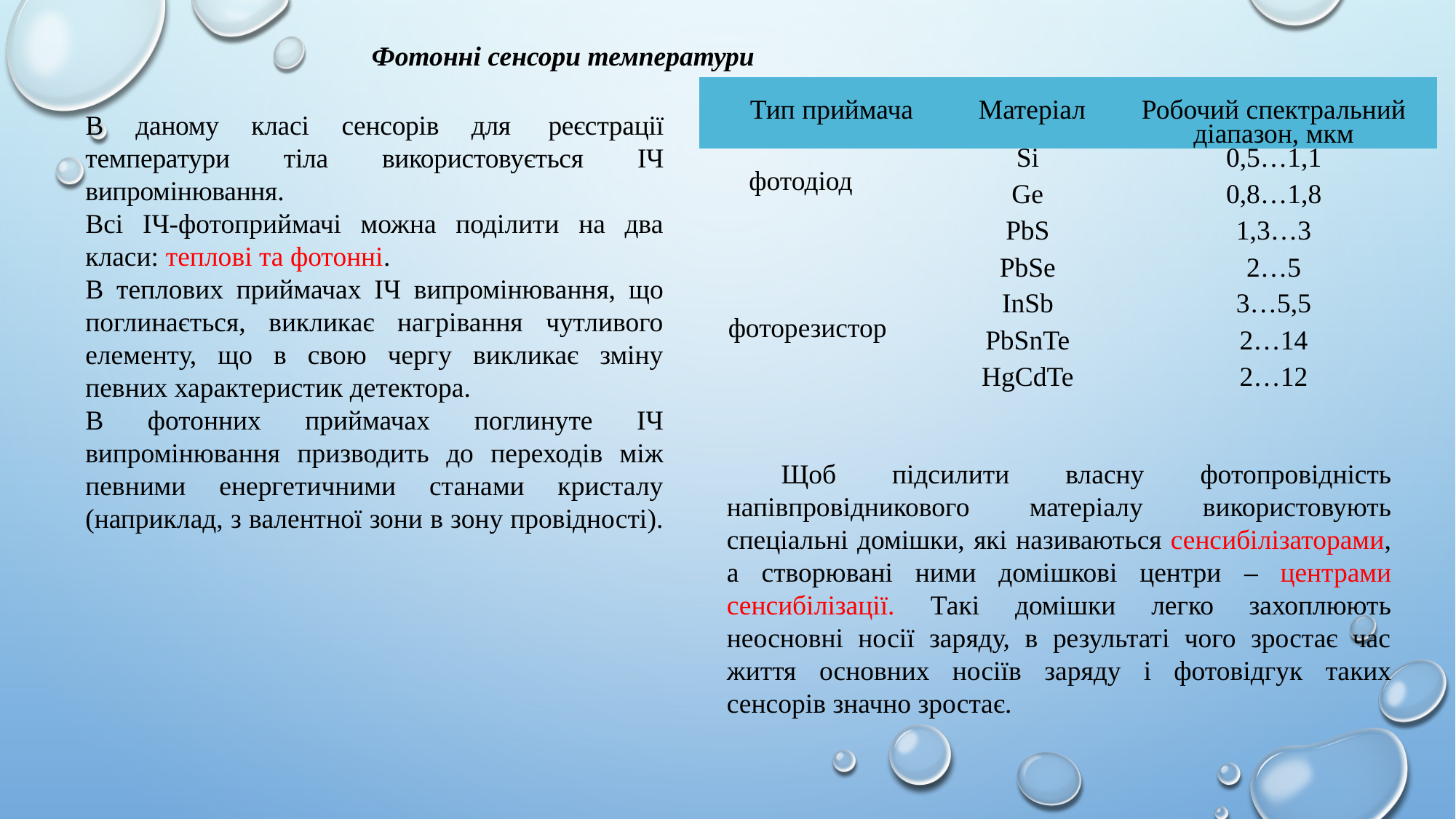

Фотонні сенсори температури
| Тип приймача | Матеріал | Робочий спектральний діапазон, мкм |
| --- | --- | --- |
| фотодіод | Si | 0,5…1,1 |
|  | Ge | 0,8…1,8 |
| фоторезистор | PbS | 1,3…3 |
|  | PbSe | 2…5 |
|  | InSb | 3…5,5 |
|  | PbSnTe | 2…14 |
|  | HgCdTe | 2…12 |
В даному класі сенсорів для реєстрації температури тіла використовується ІЧ випромінювання.
Всі ІЧ-фотоприймачі можна поділити на два класи: теплові та фотонні.
В теплових приймачах ІЧ випромінювання, що поглинається, викликає нагрівання чутливого елементу, що в свою чергу викликає зміну певних характеристик детектора.
В фотонних приймачах поглинуте ІЧ випромінювання призводить до переходів між певними енергетичними станами кристалу (наприклад, з валентної зони в зону провідності).
Щоб підсилити власну фотопровідність напівпровідникового матеріалу використовують спеціальні домішки, які називаються сенсибілізаторами, а створювані ними домішкові центри – центрами сенсибілізації. Такі домішки легко захоплюють неосновні носії заряду, в результаті чого зростає час життя основних носіїв заряду і фотовідгук таких сенсорів значно зростає.